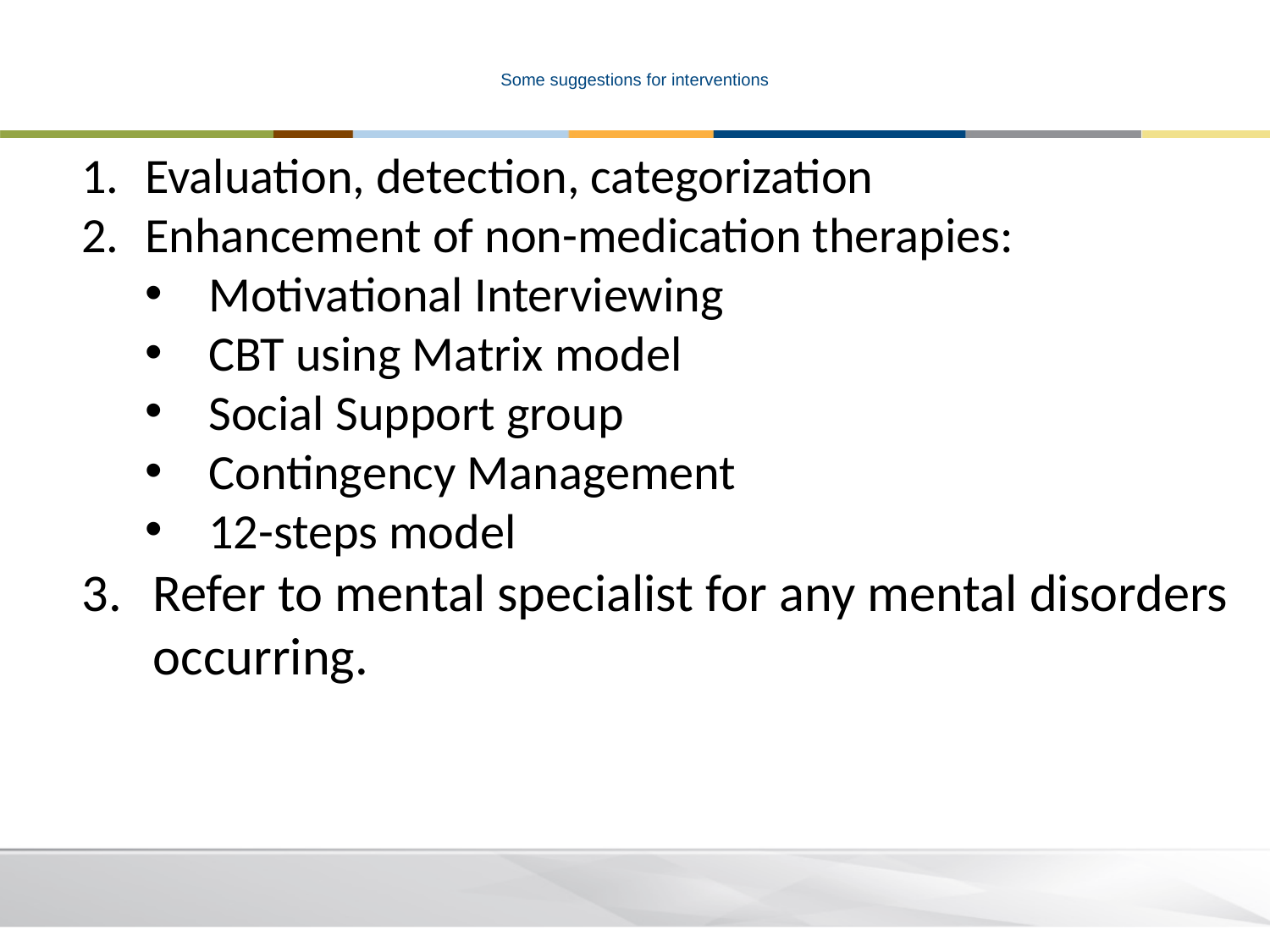

# Some suggestions for interventions
Evaluation, detection, categorization
Enhancement of non-medication therapies:
Motivational Interviewing
CBT using Matrix model
Social Support group
Contingency Management
12-steps model
Refer to mental specialist for any mental disorders occurring.